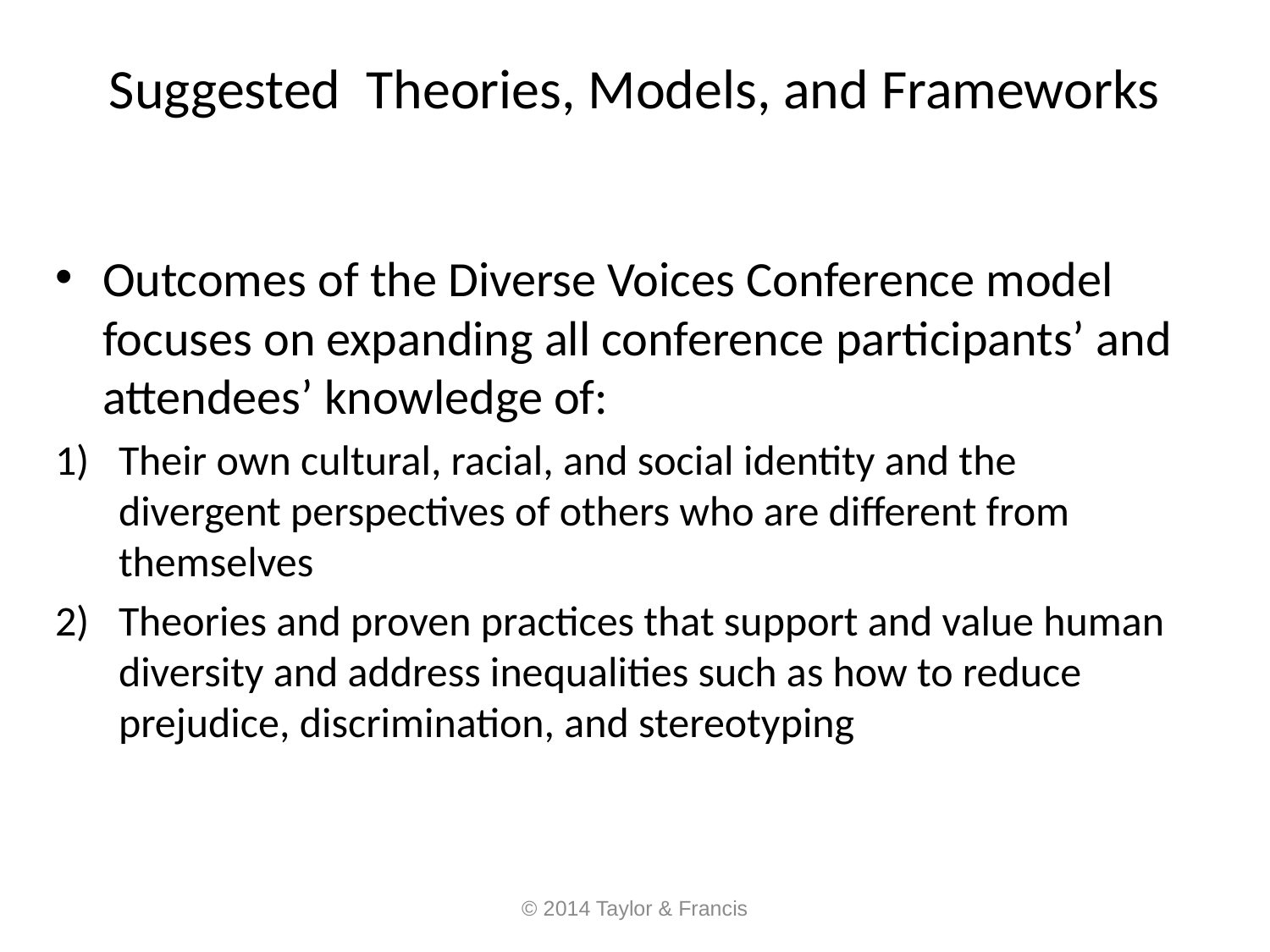

# Suggested  Theories, Models, and Frameworks

Outcomes of the Diverse Voices Conference model focuses on expanding all conference participants’ and attendees’ knowledge of:
Their own cultural, racial, and social identity and the divergent perspectives of others who are different from themselves
Theories and proven practices that support and value human diversity and address inequalities such as how to reduce prejudice, discrimination, and stereotyping

© 2014 Taylor & Francis